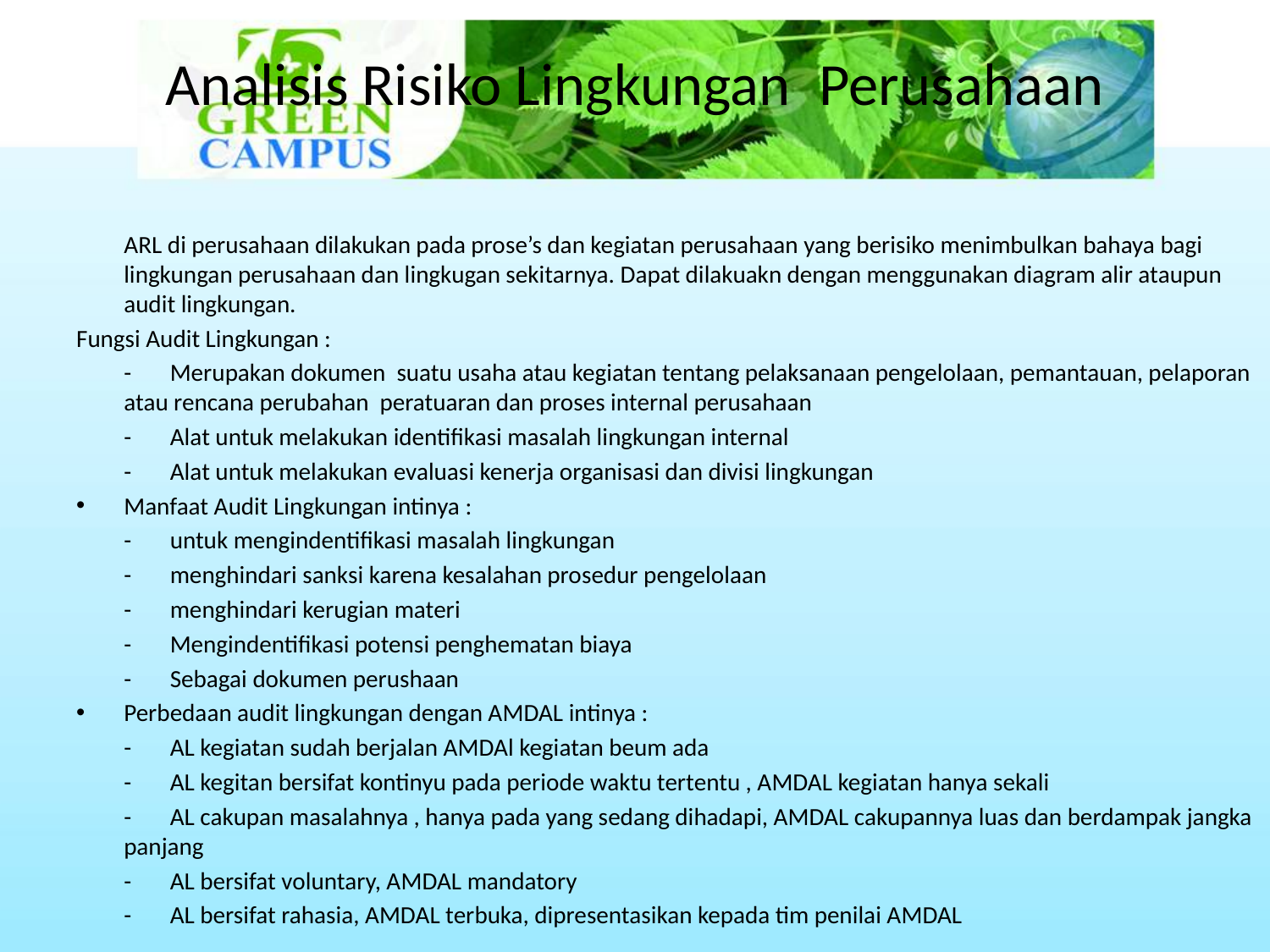

# Analisis Risiko Lingkungan  Perusahaan
	ARL di perusahaan dilakukan pada prose’s dan kegiatan perusahaan yang berisiko menimbulkan bahaya bagi lingkungan perusahaan dan lingkugan sekitarnya. Dapat dilakuakn dengan menggunakan diagram alir ataupun audit lingkungan.
Fungsi Audit Lingkungan :
	-       Merupakan dokumen  suatu usaha atau kegiatan tentang pelaksanaan pengelolaan, pemantauan, pelaporan atau rencana perubahan  peratuaran dan proses internal perusahaan
	-       Alat untuk melakukan identifikasi masalah lingkungan internal
	-       Alat untuk melakukan evaluasi kenerja organisasi dan divisi lingkungan
Manfaat Audit Lingkungan intinya :
	-       untuk mengindentifikasi masalah lingkungan
	-       menghindari sanksi karena kesalahan prosedur pengelolaan
	-       menghindari kerugian materi
	-       Mengindentifikasi potensi penghematan biaya
	-       Sebagai dokumen perushaan
Perbedaan audit lingkungan dengan AMDAL intinya :
	-       AL kegiatan sudah berjalan AMDAl kegiatan beum ada
	-       AL kegitan bersifat kontinyu pada periode waktu tertentu , AMDAL kegiatan hanya sekali
	-       AL cakupan masalahnya , hanya pada yang sedang dihadapi, AMDAL cakupannya luas dan berdampak jangka panjang
	-       AL bersifat voluntary, AMDAL mandatory
	-       AL bersifat rahasia, AMDAL terbuka, dipresentasikan kepada tim penilai AMDAL